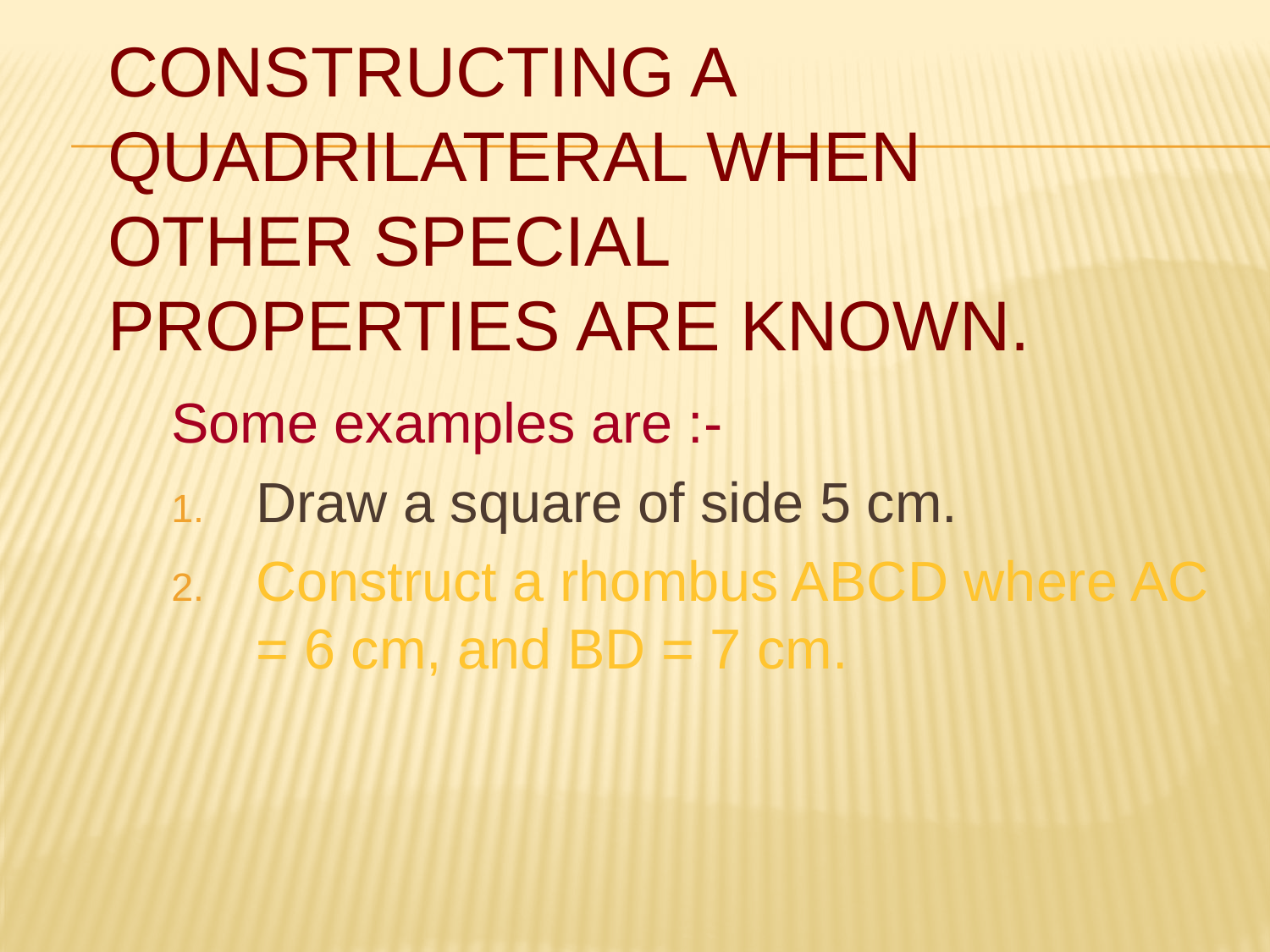

# Constructing a  Quadrilateral when other special properties are known.
Some examples are :-
Draw a square of side 5 cm.
Construct a rhombus ABCD where AC = 6 cm, and BD = 7 cm.